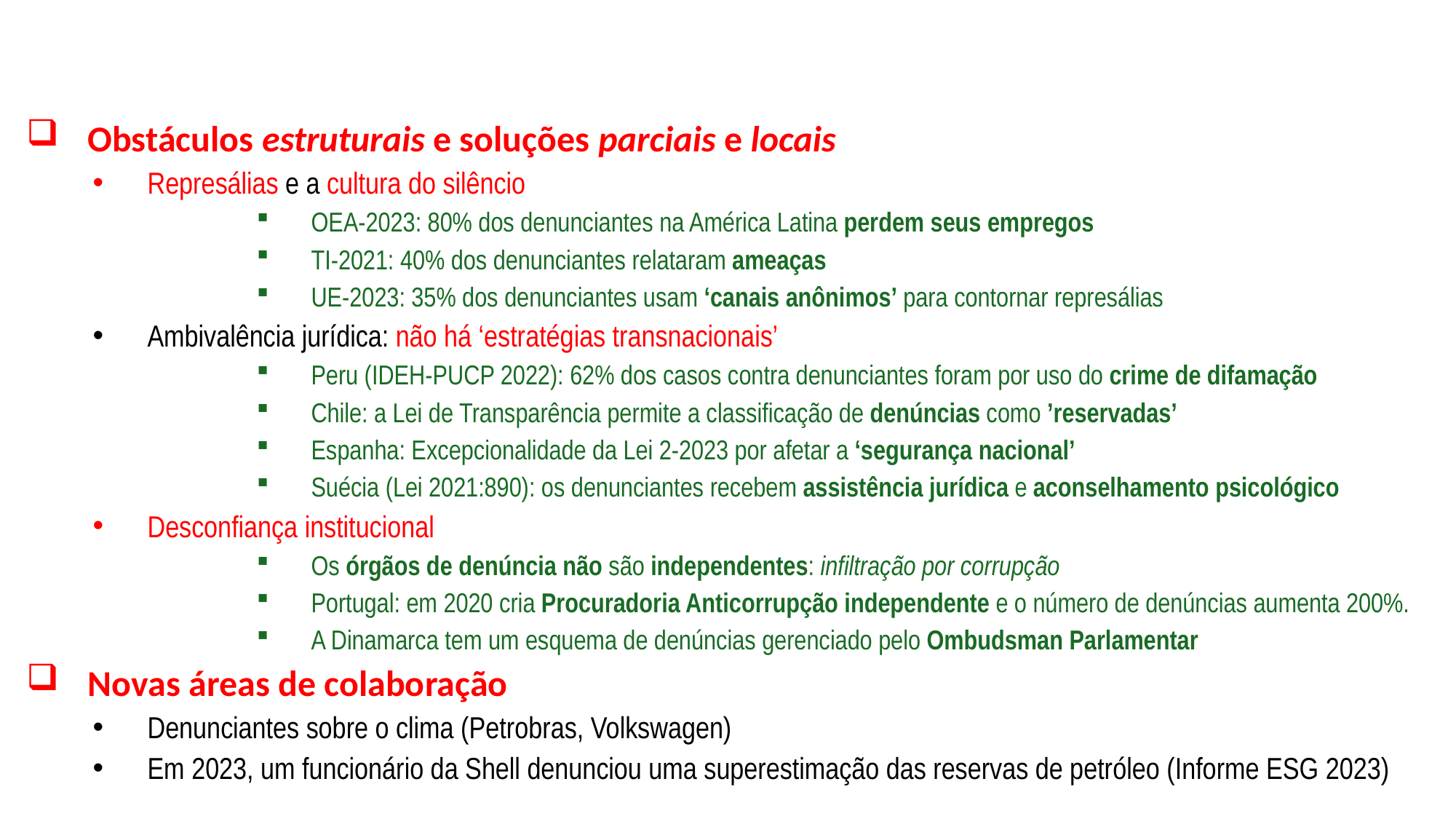

Obstáculos estruturais e soluções parciais e locais
Represálias e a cultura do silêncio
OEA-2023: 80% dos denunciantes na América Latina perdem seus empregos
TI-2021: 40% dos denunciantes relataram ameaças
UE-2023: 35% dos denunciantes usam ‘canais anônimos’ para contornar represálias
Ambivalência jurídica: não há ‘estratégias transnacionais’
Peru (IDEH-PUCP 2022): 62% dos casos contra denunciantes foram por uso do crime de difamação
Chile: a Lei de Transparência permite a classificação de denúncias como ’reservadas’
Espanha: Excepcionalidade da Lei 2-2023 por afetar a ‘segurança nacional’
Suécia (Lei 2021:890): os denunciantes recebem assistência jurídica e aconselhamento psicológico
Desconfiança institucional
Os órgãos de denúncia não são independentes: infiltração por corrupção
Portugal: em 2020 cria Procuradoria Anticorrupção independente e o número de denúncias aumenta 200%.
A Dinamarca tem um esquema de denúncias gerenciado pelo Ombudsman Parlamentar
Novas áreas de colaboração
Denunciantes sobre o clima (Petrobras, Volkswagen)
Em 2023, um funcionário da Shell denunciou uma superestimação das reservas de petróleo (Informe ESG 2023)